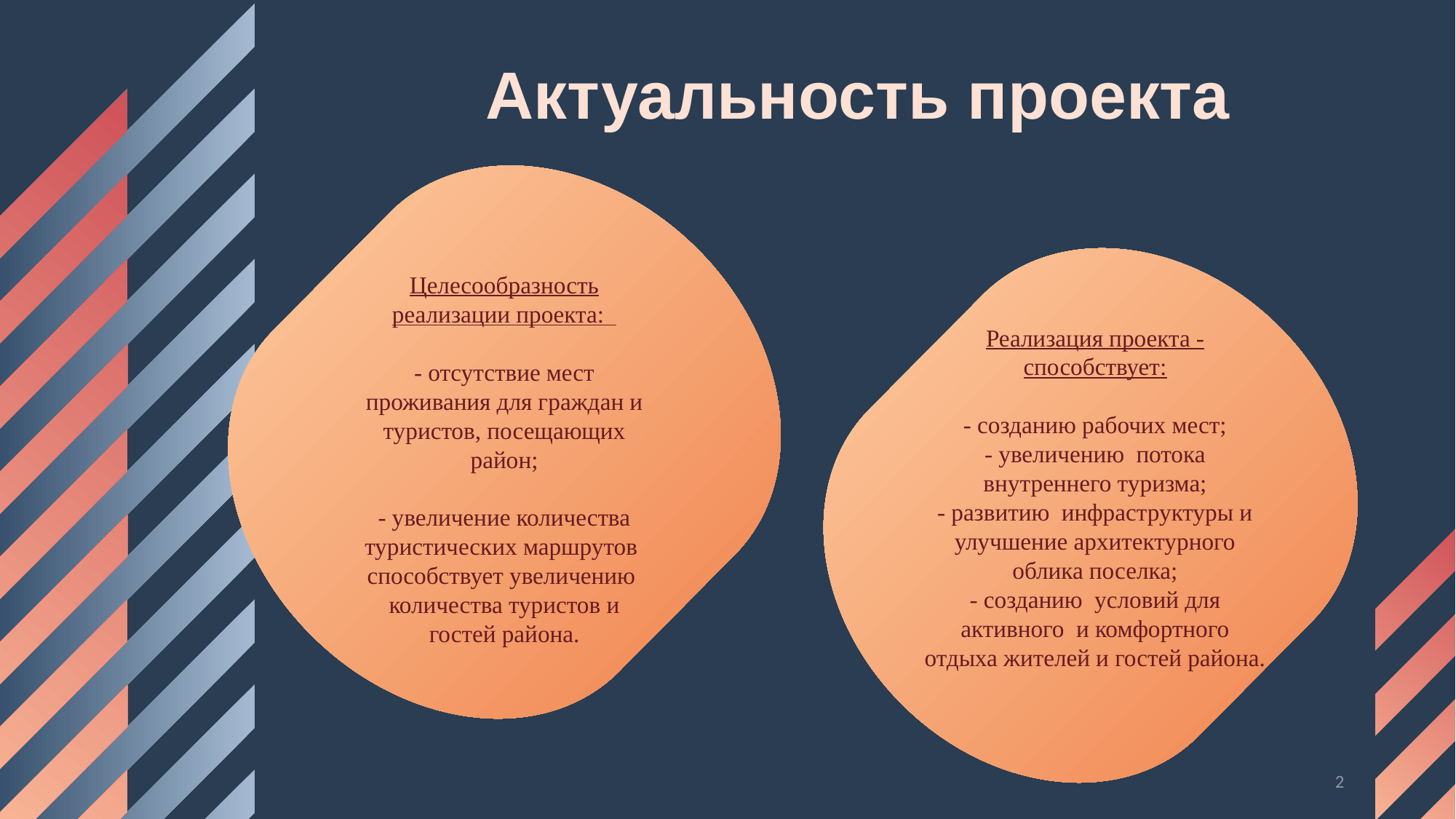

# Актуальность проекта

Целесообразность реализации проекта:

- отсутствие мест проживания для граждан и туристов, посещающих район;

- увеличение количества туристических маршрутов  способствует увеличению  количества туристов и гостей района.
Реализация проекта - способствует:

- созданию рабочих мест;
- увеличению  потока внутреннего туризма;
- развитию  инфраструктуры и улучшение архитектурного облика поселка;
- созданию  условий для активного  и комфортного отдыха жителей и гостей района.

2